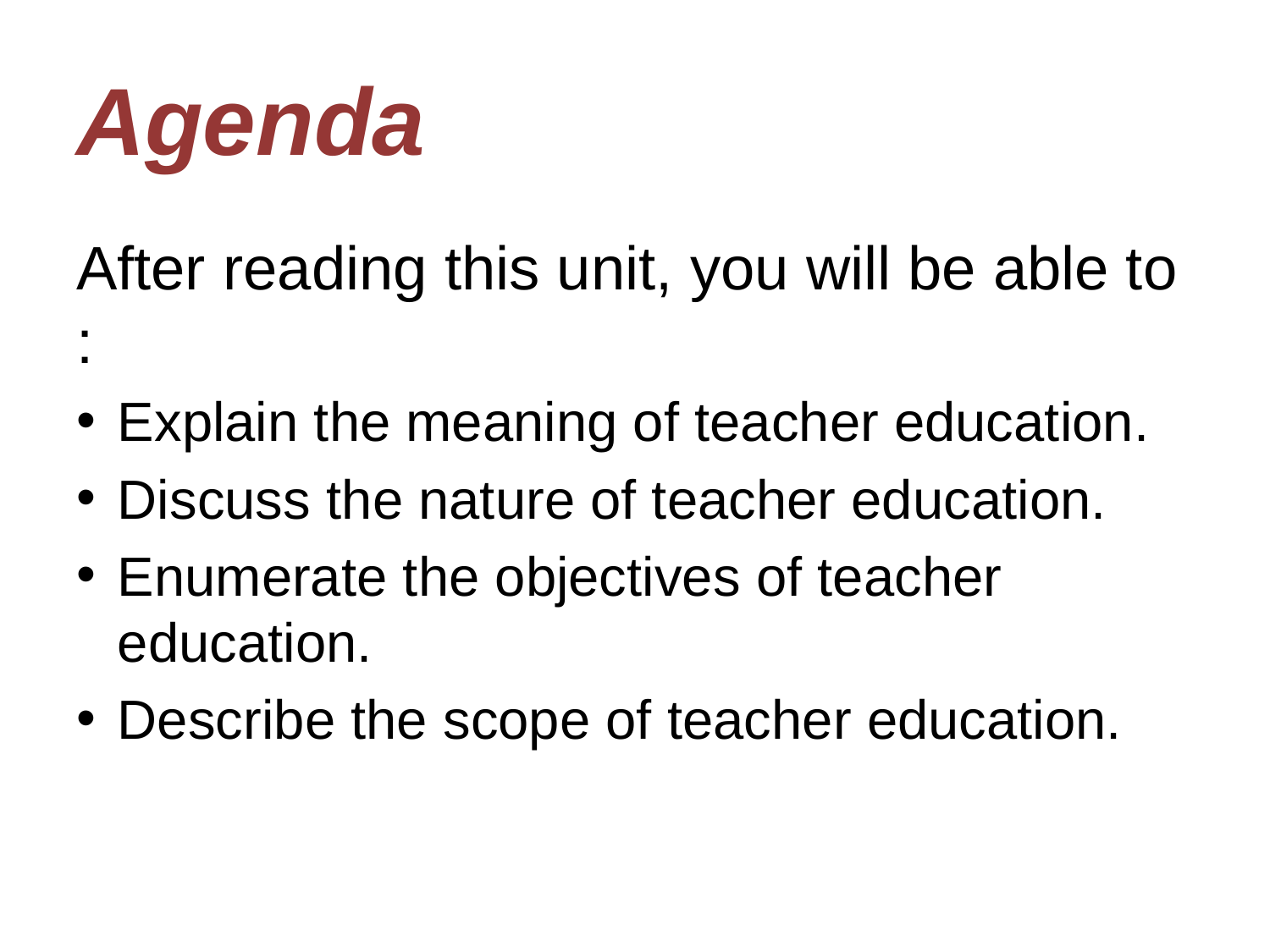

# Agenda
After reading this unit, you will be able to :
Explain the meaning of teacher education.
Discuss the nature of teacher education.
Enumerate the objectives of teacher education.
Describe the scope of teacher education.